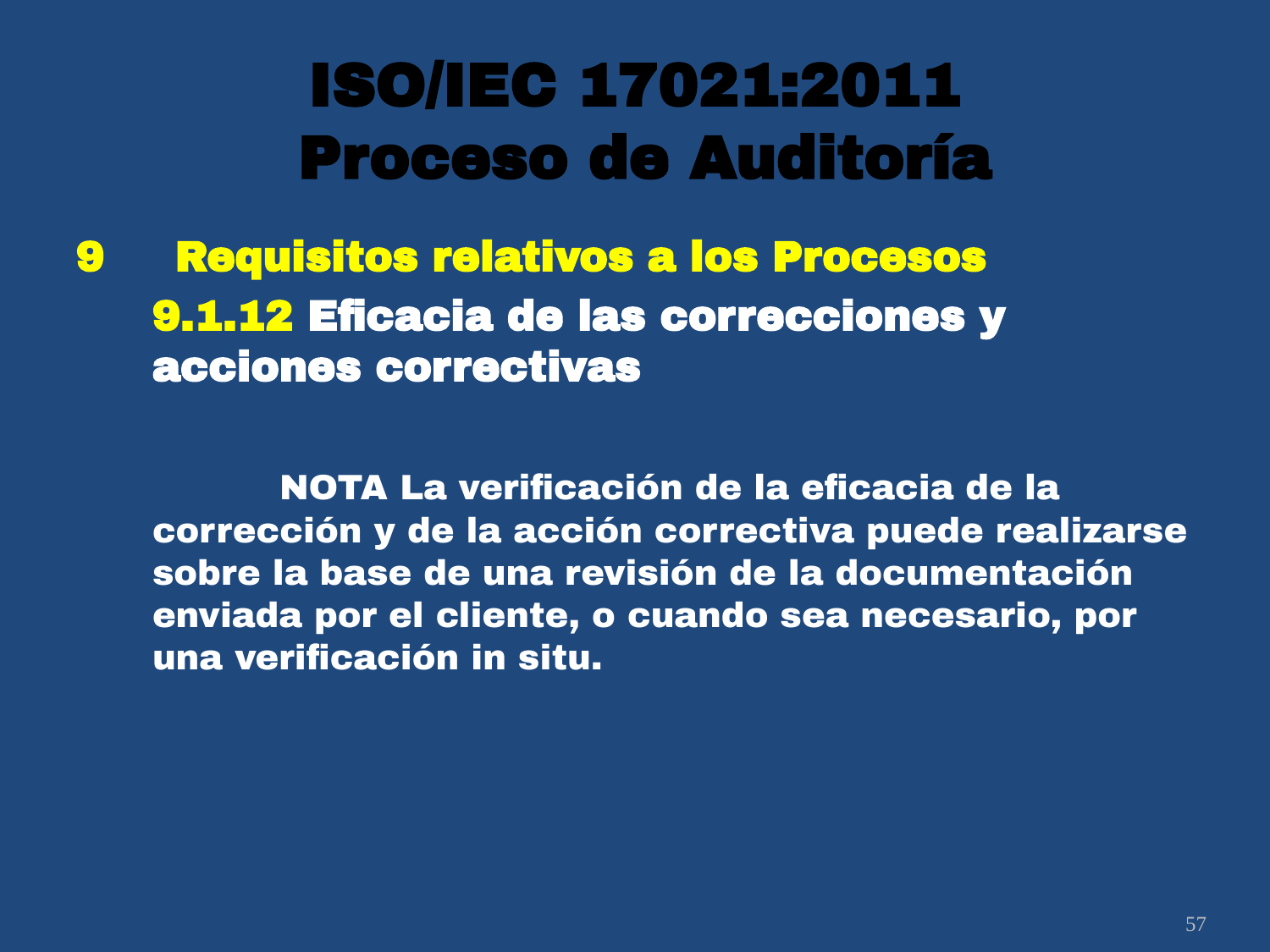

# ISO/IEC 17021:2011 Proceso de Auditoría
9	 Requisitos relativos a los Procesos
	9.1.12 Eficacia de las correcciones y acciones correctivas

		NOTA La verificación de la eficacia de la corrección y de la acción correctiva puede realizarse sobre la base de una revisión de la documentación enviada por el cliente, o cuando sea necesario, por una verificación in situ.
57